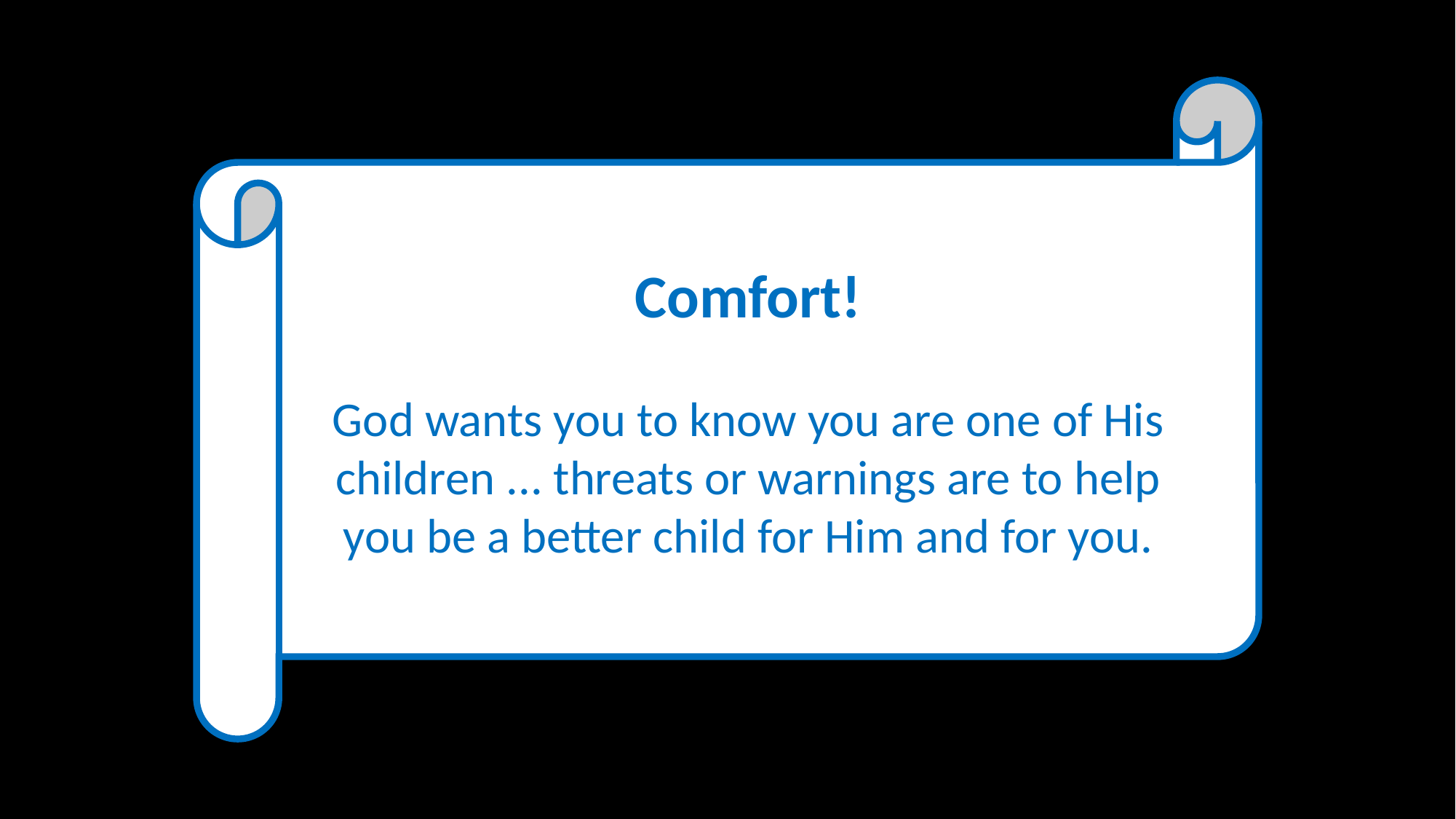

Comfort!

God wants you to know you are one of His children ... threats or warnings are to help
you be a better child for Him and for you.